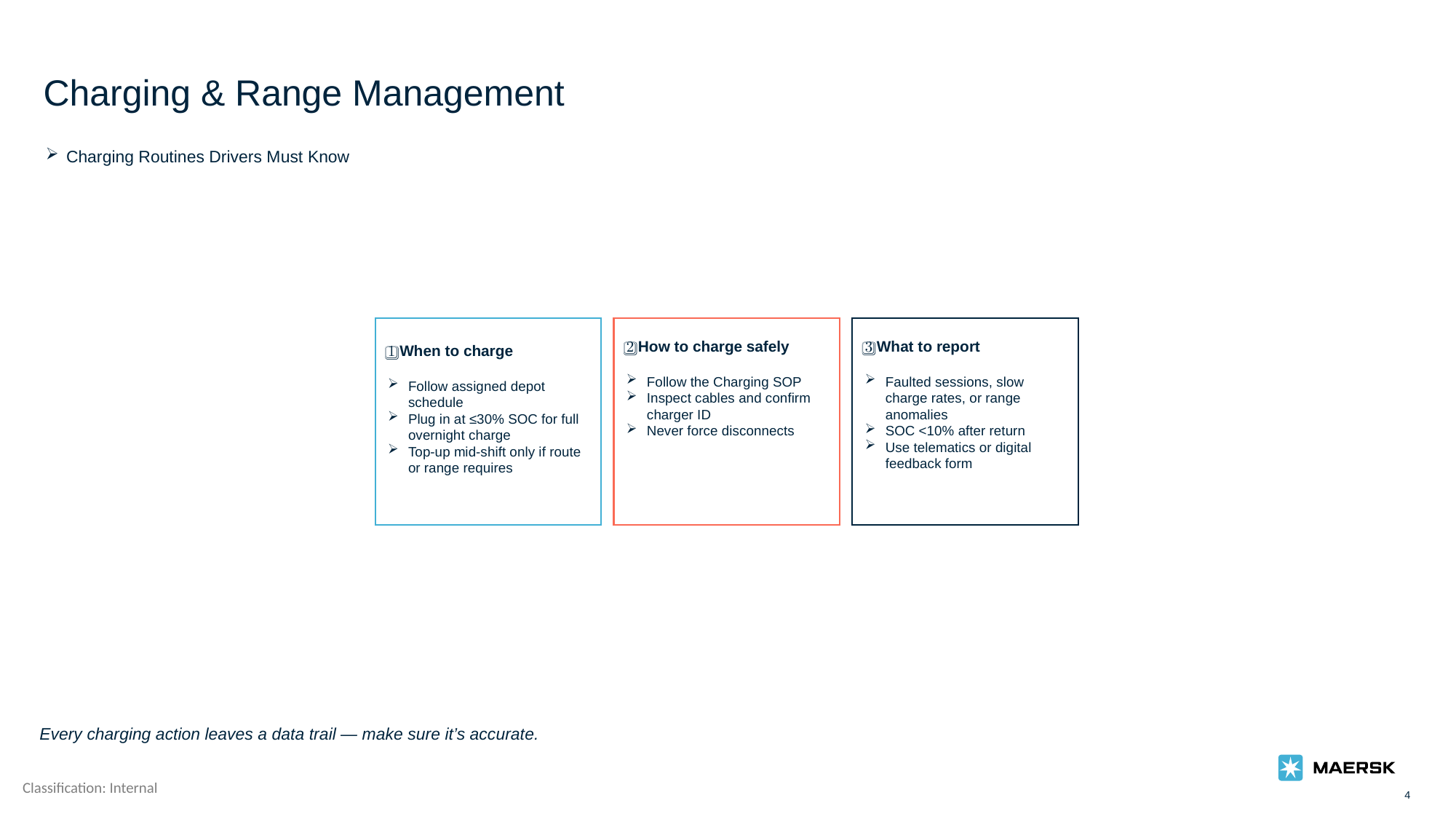

# Charging & Range Management
Charging Routines Drivers Must Know

2️⃣ How to charge safely

Follow the Charging SOP
Inspect cables and confirm charger ID
Never force disconnects
3️⃣ What to report

Faulted sessions, slow charge rates, or range anomalies
SOC <10% after return
Use telematics or digital feedback form
1️⃣ When to charge

Follow assigned depot schedule
Plug in at ≤30% SOC for full overnight charge
Top-up mid-shift only if route or range requires

Every charging action leaves a data trail — make sure it’s accurate.
4